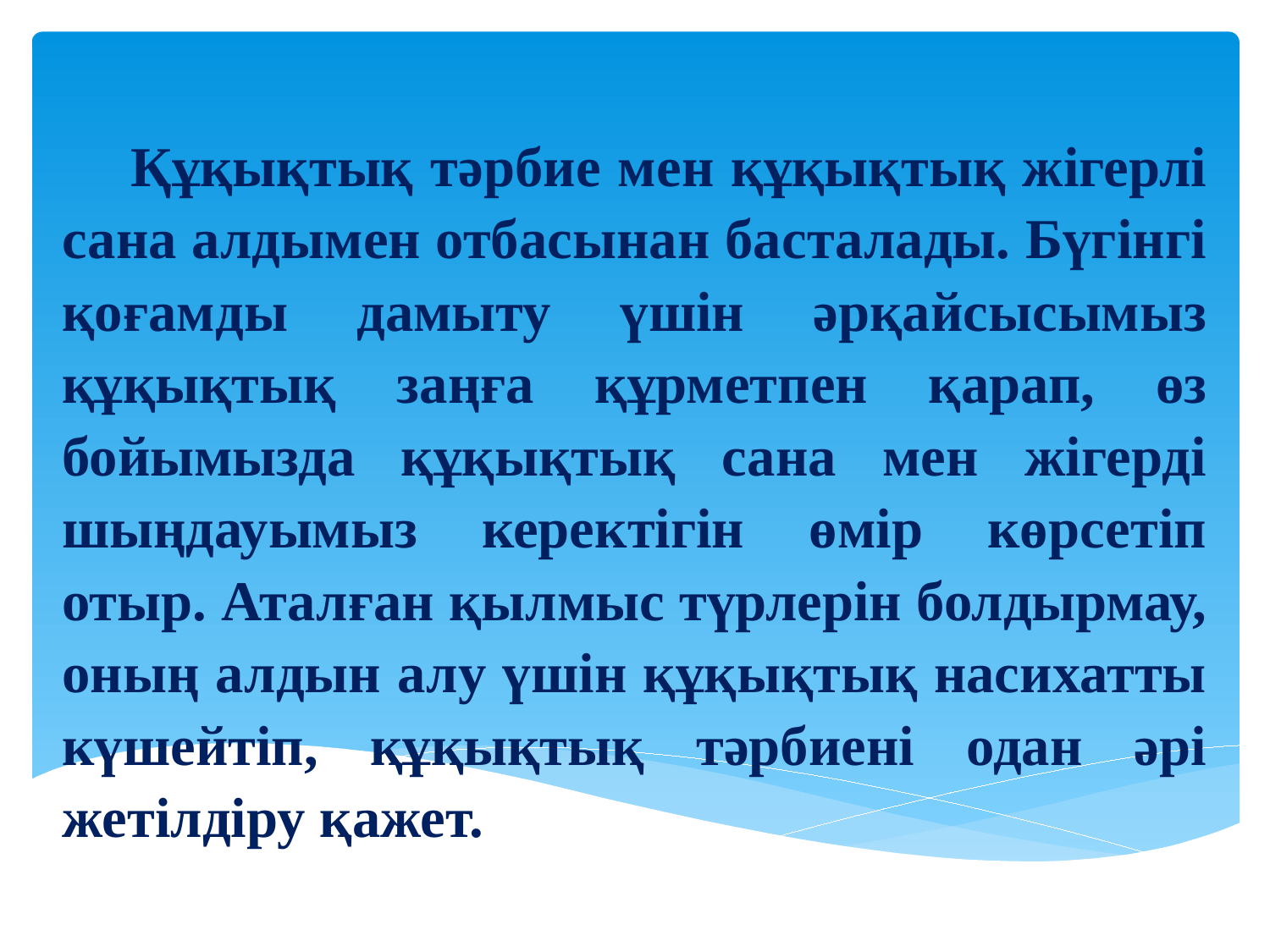

Құқықтық тәрбие мен құқықтық жігерлі сана алдымен отбасынан басталады. Бүгінгі қоғамды дамыту үшін әрқайсысымыз құқықтық заңға құрметпен қарап, өз бойымызда құқықтық сана мен жігерді шыңдауымыз керектігін өмір көрсетіп отыр. Аталған қылмыс түрлерін болдырмау, оның алдын алу үшін құқықтық насихатты күшейтіп, құқықтық тәрбиені одан әрі жетілдіру қажет.